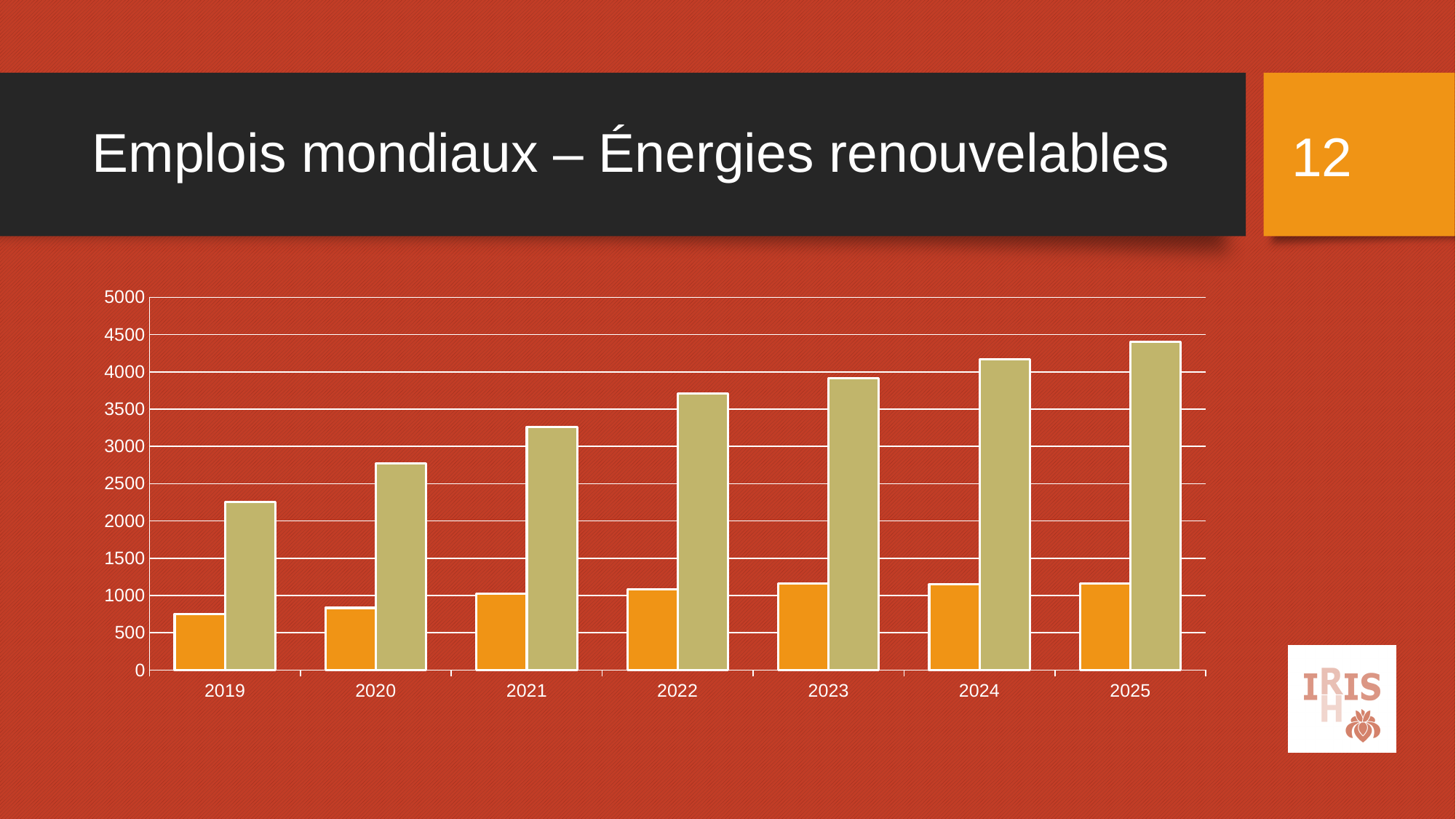

12
# Emplois mondiaux – Énergies renouvelables

### Chart

| Category | Éolien | Solaire |
|---|---|---|
| 2019 | 753.0 | 2252.0 |
| 2020 | 834.0 | 2776.0 |
| 2021 | 1027.0 | 3258.0 |
| 2022 | 1081.0 | 3710.0 |
| 2023 | 1160.0 | 3918.0 |
| 2024 | 1148.0 | 4172.0 |
| 2025 | 1160.0 | 4406.0 |